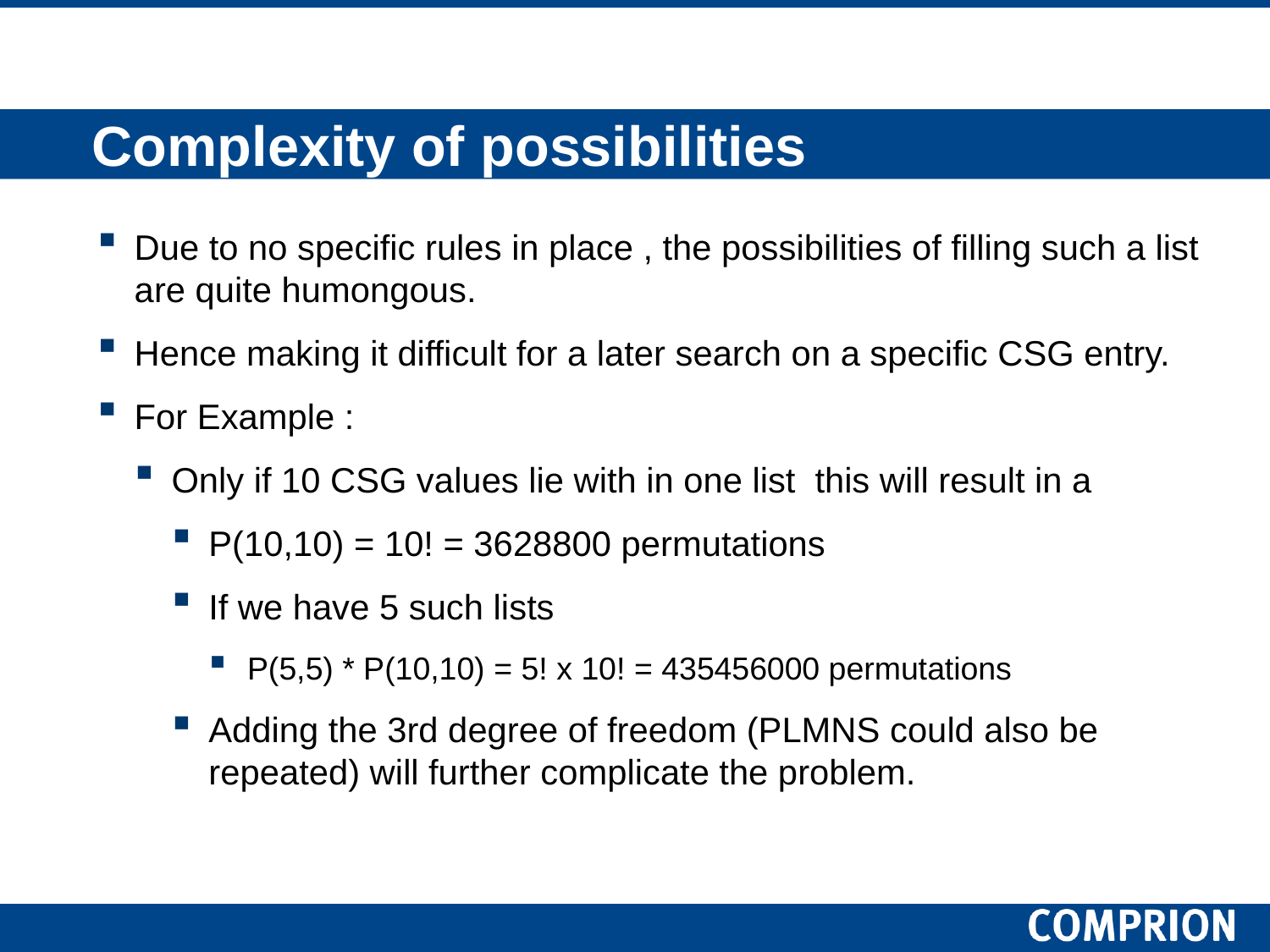

# Complexity of possibilities
Due to no specific rules in place , the possibilities of filling such a list are quite humongous.
Hence making it difficult for a later search on a specific CSG entry.
For Example :
Only if 10 CSG values lie with in one list  this will result in a
P(10,10) = 10! = 3628800 permutations
If we have 5 such lists
P(5,5) * P(10,10) = 5! x 10! = 435456000 permutations
Adding the 3rd degree of freedom (PLMNS could also be repeated) will further complicate the problem.